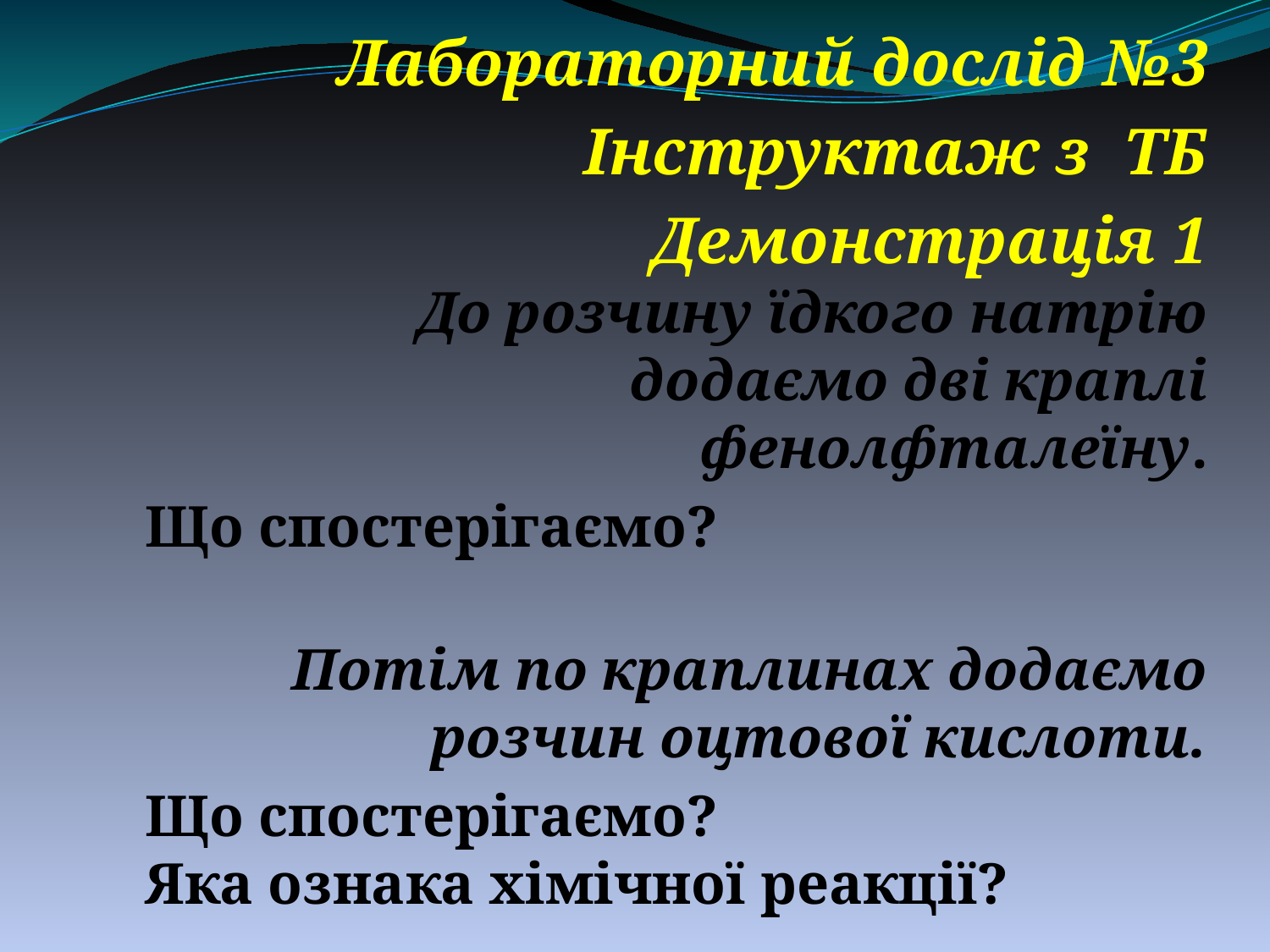

Лабораторний дослід №3
Інструктаж з  ТБ
Демонстрація 1
До розчину їдкого натрію додаємо дві краплі фенолфталеїну.
Що спостерігаємо?

Потім по краплинах додаємо розчин оцтової кислоти.
Що спостерігаємо?
Яка ознака хімічної реакції?